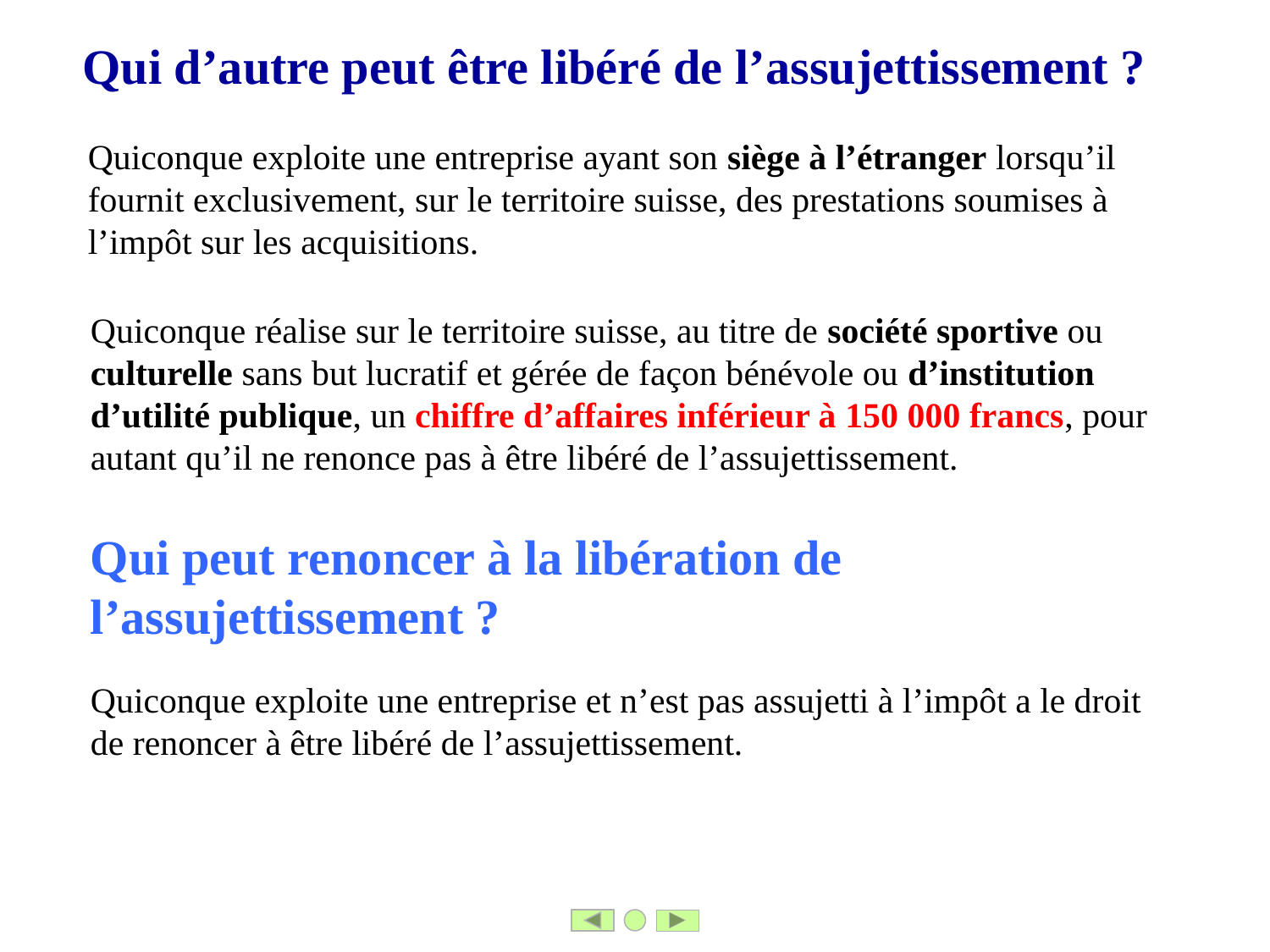

Qui d’autre peut être libéré de l’assujettissement ?
Quiconque exploite une entreprise ayant son siège à l’étranger lorsqu’il fournit exclusivement, sur le territoire suisse, des prestations soumises à l’impôt sur les acquisitions.
Quiconque réalise sur le territoire suisse, au titre de société sportive ou culturelle sans but lucratif et gérée de façon bénévole ou d’institution d’utilité publique, un chiffre d’affaires inférieur à 150 000 francs, pour autant qu’il ne renonce pas à être libéré de l’assujettissement.
Qui peut renoncer à la libération de l’assujettissement ?
Quiconque exploite une entreprise et n’est pas assujetti à l’impôt a le droit de renoncer à être libéré de l’assujettissement.